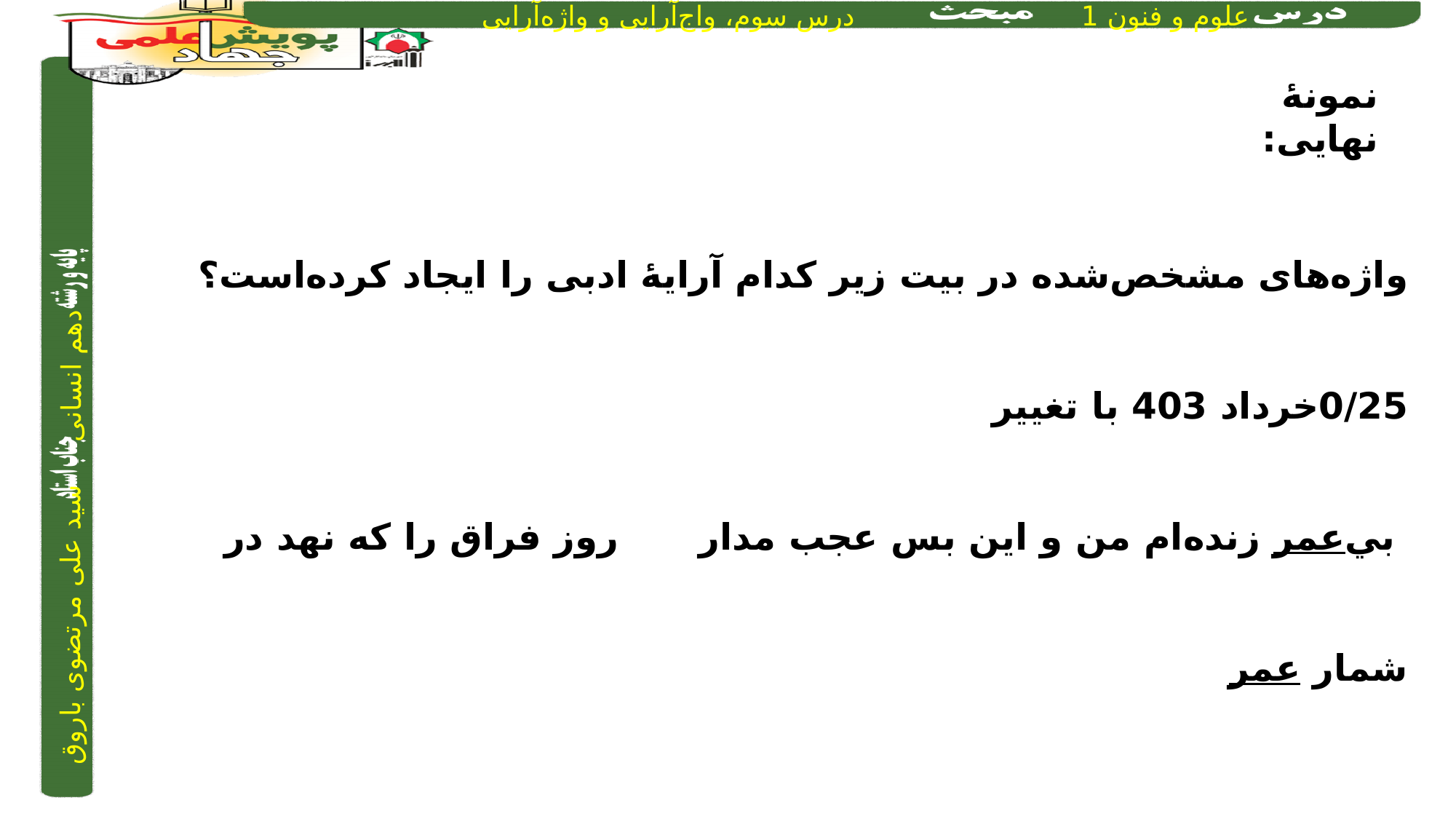

نمونۀ نهایی:
واژه‌های مشخص‌شده در بیت زیر کدام آرایۀ ادبی را ایجاد کرده‌است؟ 0/25	خرداد 403 با تغییر
 بي‌عمر زنده‌ام من و اين بس عجب مدار		  روز فراق را كه نهد در شمار عمر